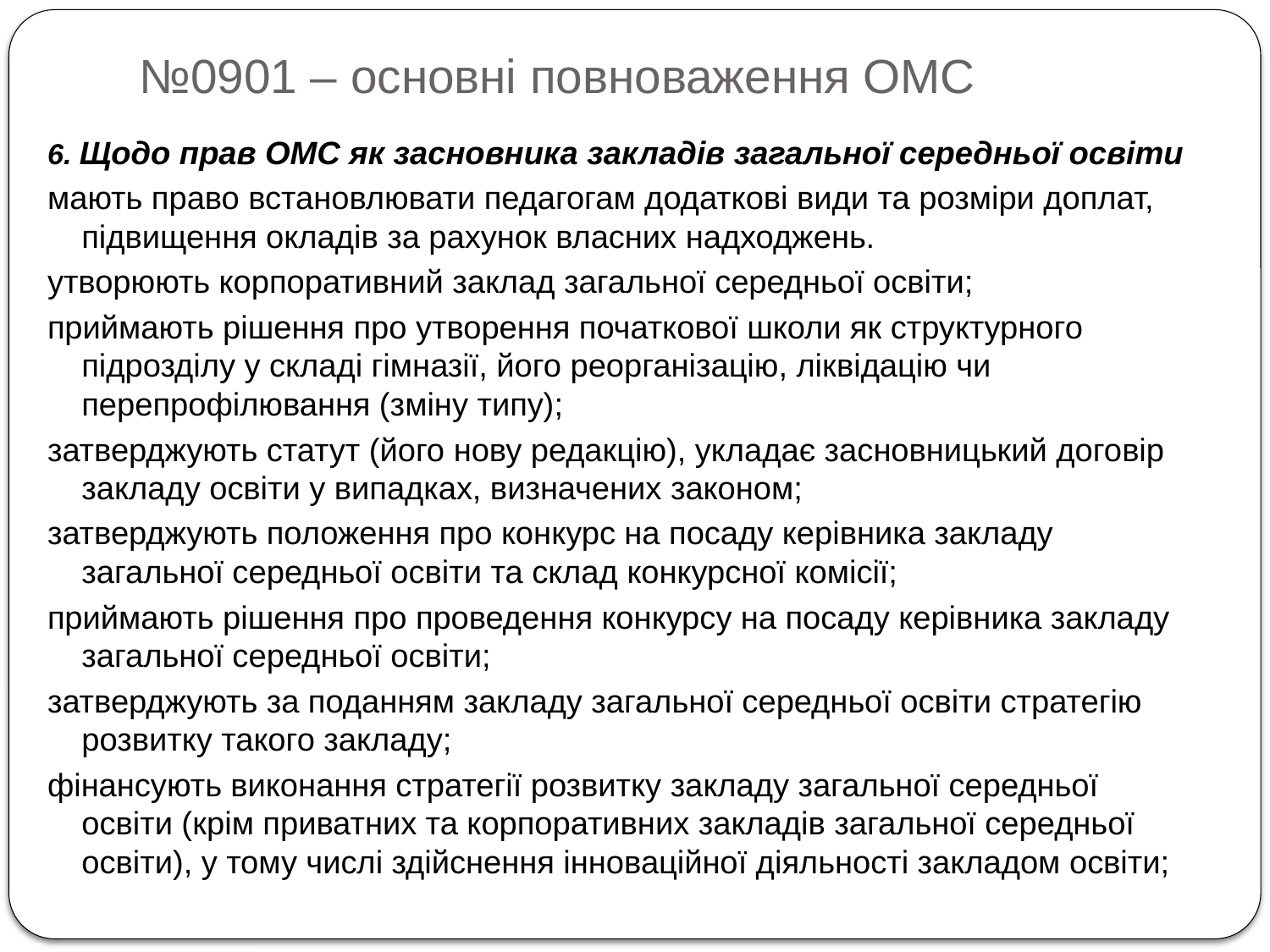

# №0901 – основні повноваження ОМС
6. Щодо прав ОМС як засновника закладів загальної середньої освіти
мають право встановлювати педагогам додаткові види та розміри доплат, підвищення окладів за рахунок власних надходжень.
утворюють корпоративний заклад загальної середньої освіти;
приймають рішення про утворення початкової школи як структурного підрозділу у складі гімназії, його реорганізацію, ліквідацію чи перепрофілювання (зміну типу);
затверджують статут (його нову редакцію), укладає засновницький договір закладу освіти у випадках, визначених законом;
затверджують положення про конкурс на посаду керівника закладу загальної середньої освіти та склад конкурсної комісії;
приймають рішення про проведення конкурсу на посаду керівника закладу загальної середньої освіти;
затверджують за поданням закладу загальної середньої освіти стратегію розвитку такого закладу;
фінансують виконання стратегії розвитку закладу загальної середньої освіти (крім приватних та корпоративних закладів загальної середньої освіти), у тому числі здійснення інноваційної діяльності закладом освіти;